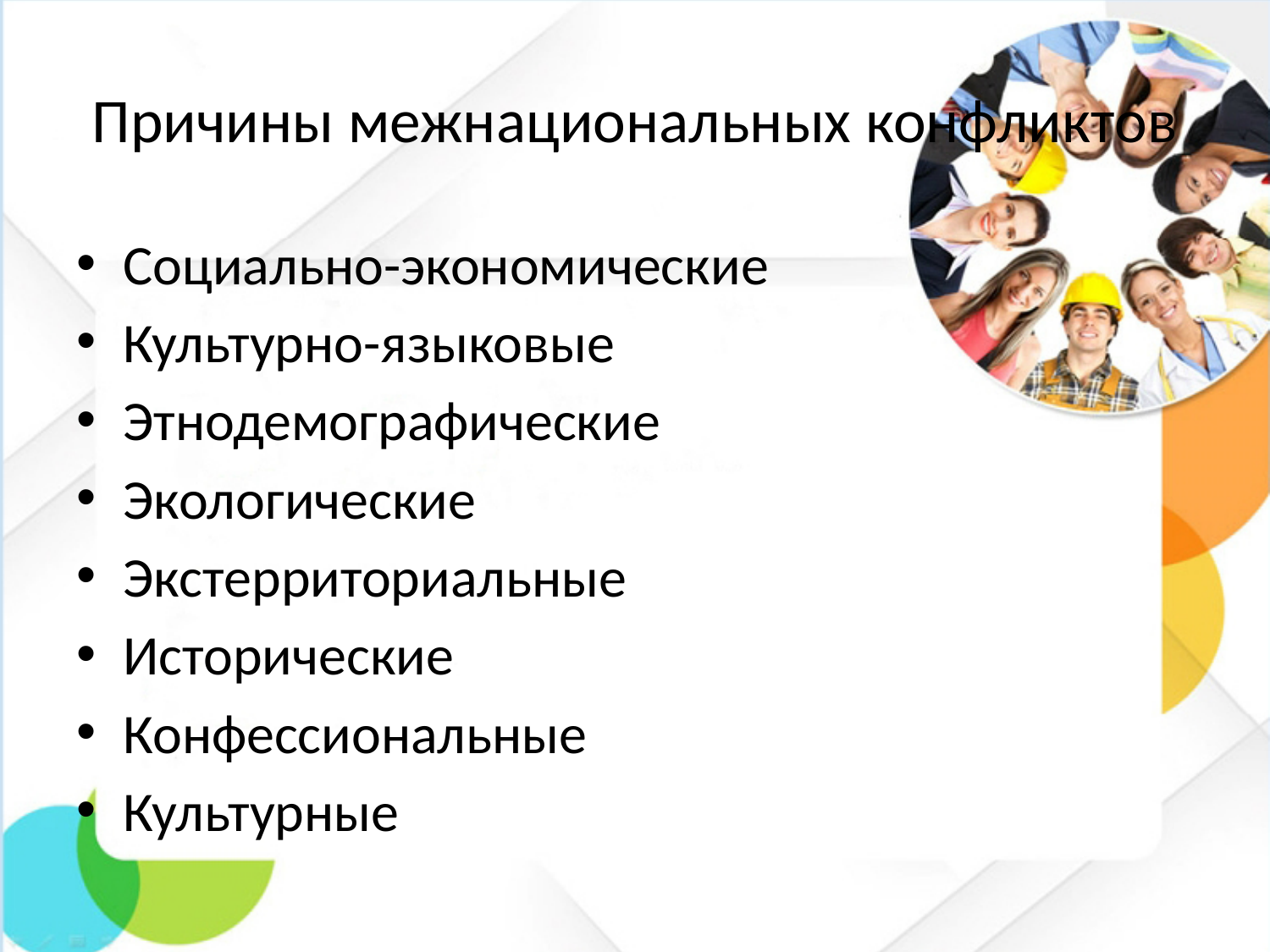

# Причины межнациональных конфликтов
Социально-экономические
Культурно-языковые
Этнодемографические
Экологические
Экстерриториальные
Исторические
Конфессиональные
Культурные